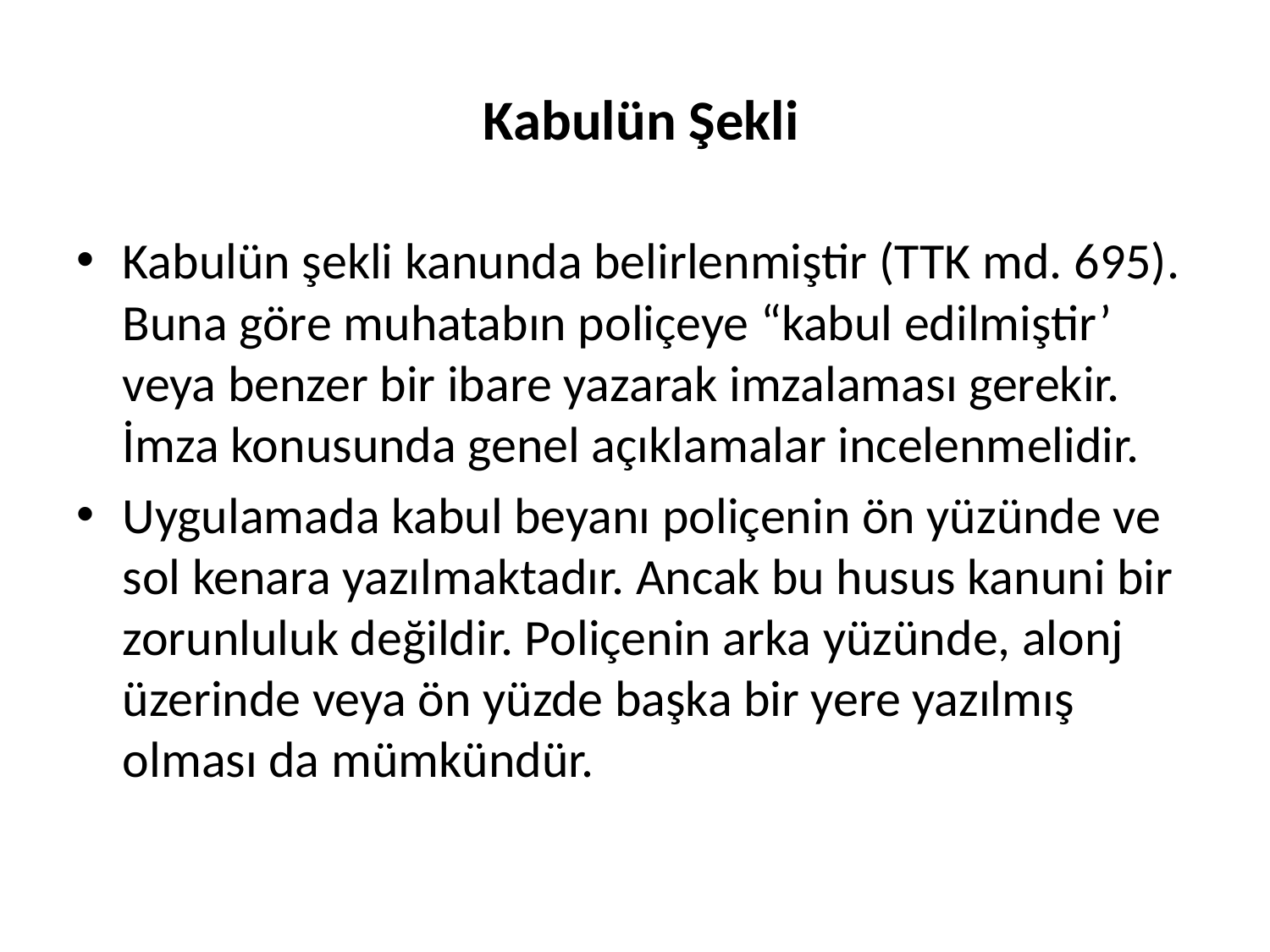

# Kabulün Şekli
Kabulün şekli kanunda belirlenmiştir (TTK md. 695). Buna göre muhatabın poliçeye “kabul edilmiştir’ veya benzer bir ibare yazarak imzalaması gerekir. İmza konusunda genel açıklamalar incelenmelidir.
Uygulamada kabul beyanı poliçenin ön yüzünde ve sol kenara yazılmaktadır. Ancak bu husus kanuni bir zorunluluk değildir. Poliçenin arka yüzünde, alonj üzerinde veya ön yüzde başka bir yere yazılmış olması da mümkündür.